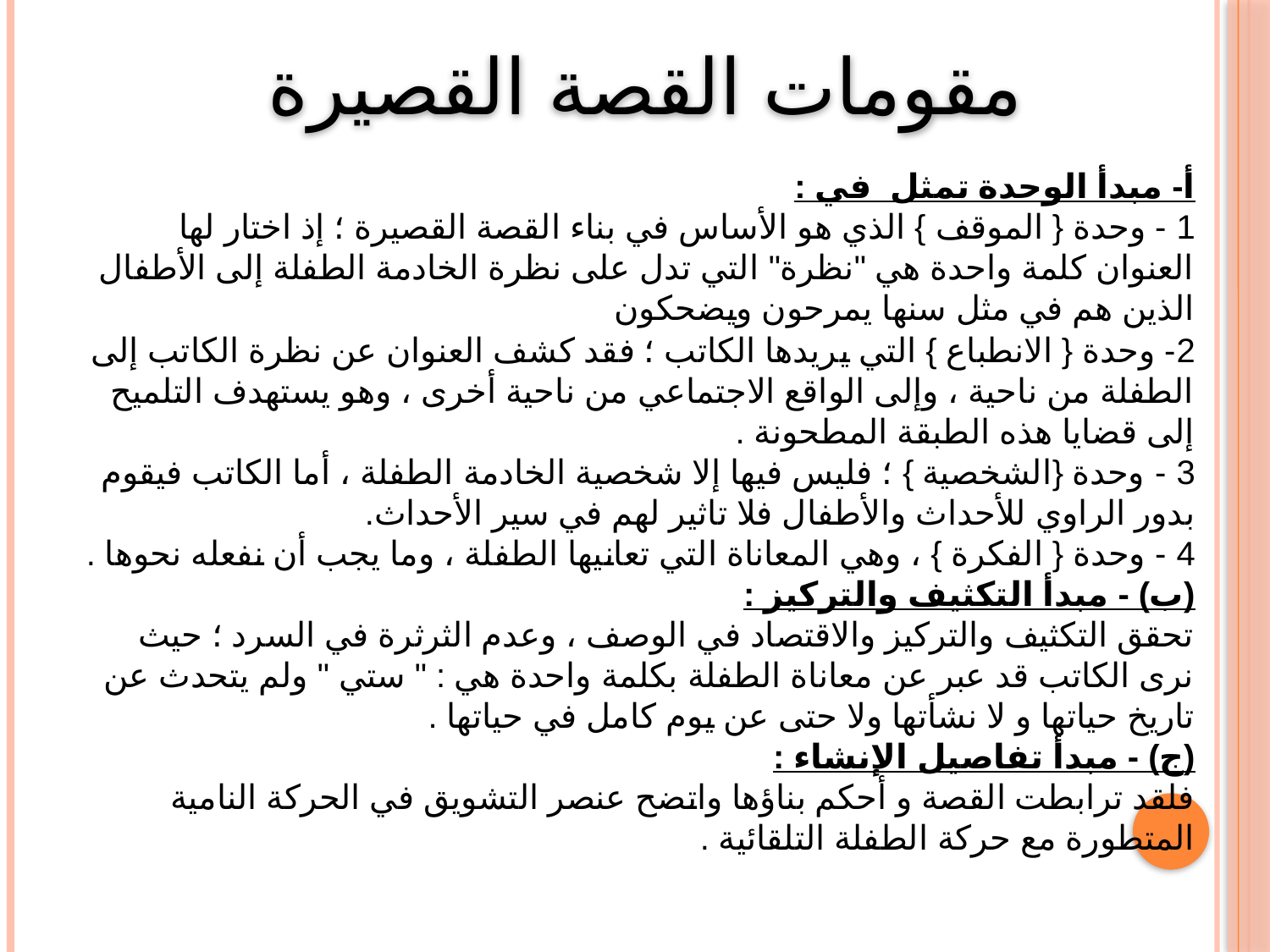

# مقومات القصة القصيرة

أ- مبدأ الوحدة تمثل  في :
1 - وحدة { الموقف } الذي هو الأساس في بناء القصة القصيرة ؛ إذ اختار لها العنوان كلمة واحدة هي "نظرة" التي تدل على نظرة الخادمة الطفلة إلى الأطفال الذين هم في مثل سنها يمرحون ويضحكون
2- وحدة { الانطباع } التي يريدها الكاتب ؛ فقد كشف العنوان عن نظرة الكاتب إلى الطفلة من ناحية ، وإلى الواقع الاجتماعي من ناحية أخرى ، وهو يستهدف التلميح إلى قضايا هذه الطبقة المطحونة .
3 - وحدة {الشخصية } ؛ فليس فيها إلا شخصية الخادمة الطفلة ، أما الكاتب فيقوم بدور الراوي للأحداث والأطفال فلا تاثير لهم في سير الأحداث.
4 - وحدة { الفكرة } ، وهي المعاناة التي تعانيها الطفلة ، وما يجب أن نفعله نحوها .
(ب) - مبدأ التكثيف والتركيز :
تحقق التكثيف والتركيز والاقتصاد في الوصف ، وعدم الثرثرة في السرد ؛ حيث نرى الكاتب قد عبر عن معاناة الطفلة بكلمة واحدة هي : " ستي " ولم يتحدث عن تاريخ حياتها و لا نشأتها ولا حتى عن يوم كامل في حياتها .
(ج) - مبدأ تفاصيل الإنشاء :
فلقد ترابطت القصة و أحكم بناؤها واتضح عنصر التشويق في الحركة النامية المتطورة مع حركة الطفلة التلقائية .